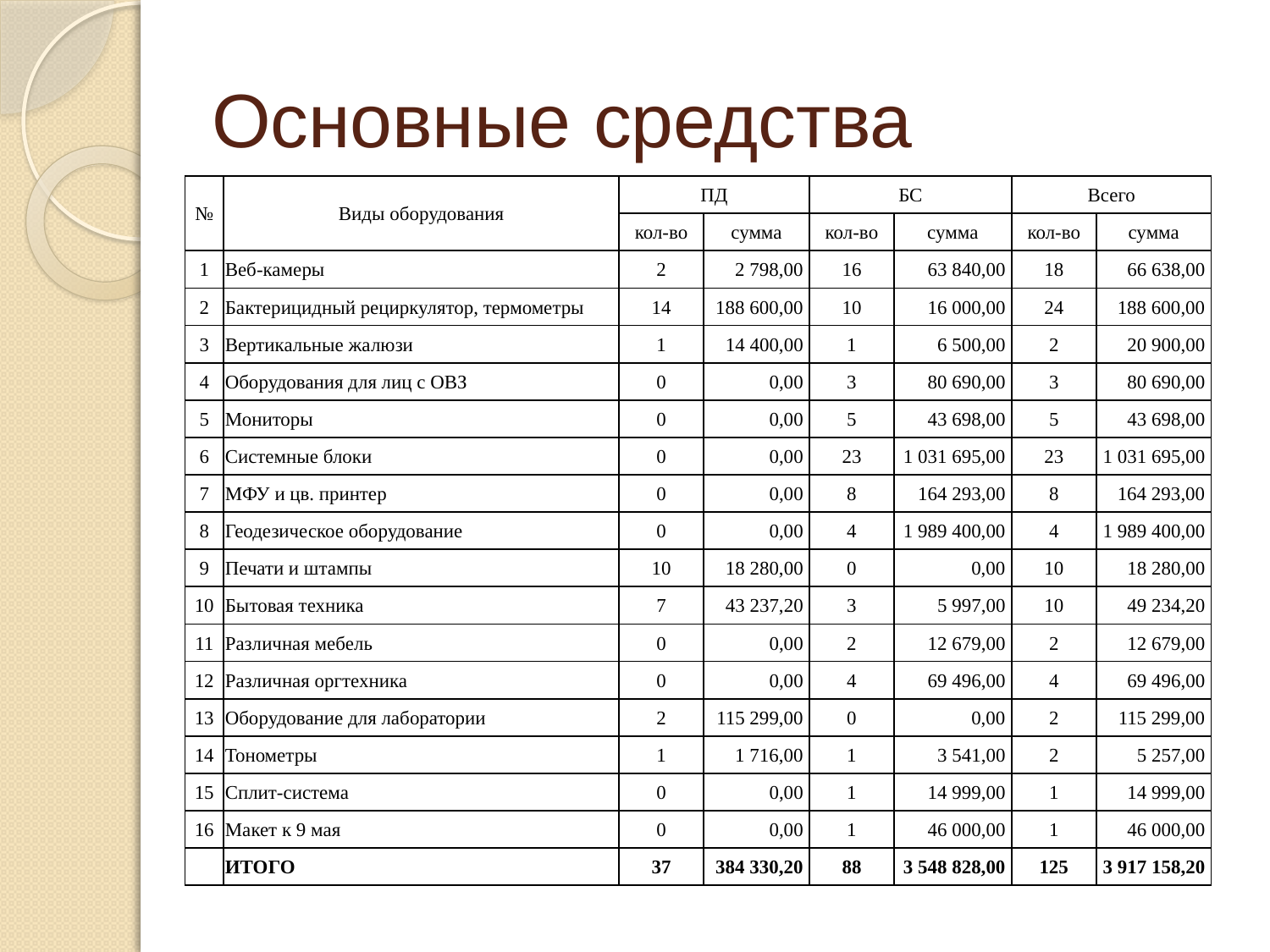

# Основные средства
| № | Виды оборудования | ПД |  | БС |  | Всего |  |
| --- | --- | --- | --- | --- | --- | --- | --- |
|  |  | кол-во | сумма | кол-во | сумма | кол-во | сумма |
| 1 | Веб-камеры | 2 | 2 798,00 | 16 | 63 840,00 | 18 | 66 638,00 |
| 2 | Бактерицидный рециркулятор, термометры | 14 | 188 600,00 | 10 | 16 000,00 | 24 | 188 600,00 |
| 3 | Вертикальные жалюзи | 1 | 14 400,00 | 1 | 6 500,00 | 2 | 20 900,00 |
| 4 | Оборудования для лиц с ОВЗ | 0 | 0,00 | 3 | 80 690,00 | 3 | 80 690,00 |
| 5 | Мониторы | 0 | 0,00 | 5 | 43 698,00 | 5 | 43 698,00 |
| 6 | Системные блоки | 0 | 0,00 | 23 | 1 031 695,00 | 23 | 1 031 695,00 |
| 7 | МФУ и цв. принтер | 0 | 0,00 | 8 | 164 293,00 | 8 | 164 293,00 |
| 8 | Геодезическое оборудование | 0 | 0,00 | 4 | 1 989 400,00 | 4 | 1 989 400,00 |
| 9 | Печати и штампы | 10 | 18 280,00 | 0 | 0,00 | 10 | 18 280,00 |
| 10 | Бытовая техника | 7 | 43 237,20 | 3 | 5 997,00 | 10 | 49 234,20 |
| 11 | Различная мебель | 0 | 0,00 | 2 | 12 679,00 | 2 | 12 679,00 |
| 12 | Различная оргтехника | 0 | 0,00 | 4 | 69 496,00 | 4 | 69 496,00 |
| 13 | Оборудование для лаборатории | 2 | 115 299,00 | 0 | 0,00 | 2 | 115 299,00 |
| 14 | Тонометры | 1 | 1 716,00 | 1 | 3 541,00 | 2 | 5 257,00 |
| 15 | Сплит-система | 0 | 0,00 | 1 | 14 999,00 | 1 | 14 999,00 |
| 16 | Макет к 9 мая | 0 | 0,00 | 1 | 46 000,00 | 1 | 46 000,00 |
|  | ИТОГО | 37 | 384 330,20 | 88 | 3 548 828,00 | 125 | 3 917 158,20 |